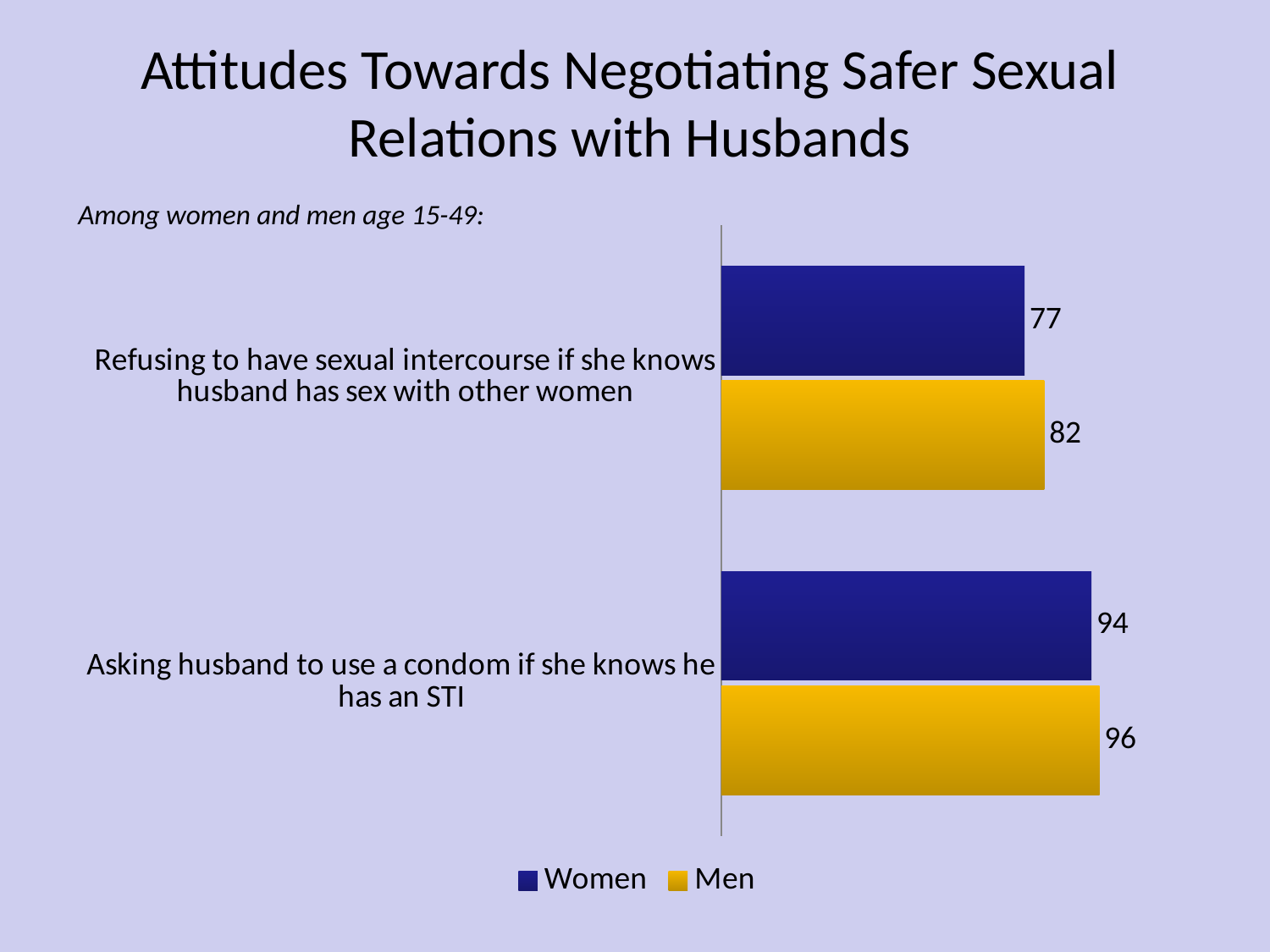

# Attitudes Towards Negotiating Safer Sexual Relations with Husbands
Among women and men age 15-49:

### Chart

| Category | Men  | Women |
|---|---|---|
| Asking husband to use a condom if she knows he has an STI | 96.0 | 94.0 |
| Refusing to have sexual intercourse if she knows husband has sex with other women | 82.0 | 77.0 |